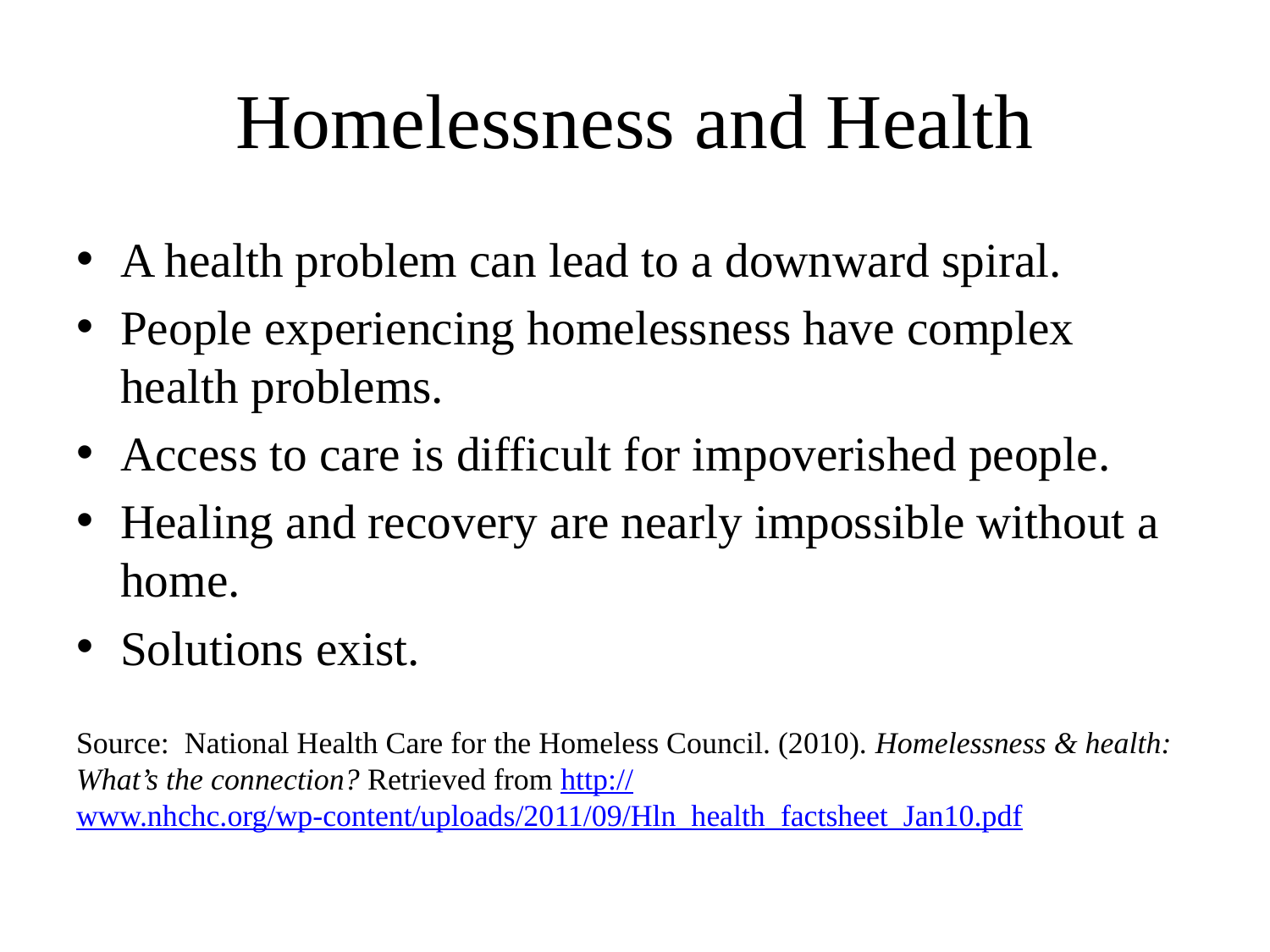

# Homelessness and Health
A health problem can lead to a downward spiral.
People experiencing homelessness have complex health problems.
Access to care is difficult for impoverished people.
Healing and recovery are nearly impossible without a home.
Solutions exist.

Source:  National Health Care for the Homeless Council. (2010). Homelessness & health: What’s the connection? Retrieved from http://www.nhchc.org/wp-content/uploads/2011/09/Hln_health_factsheet_Jan10.pdf